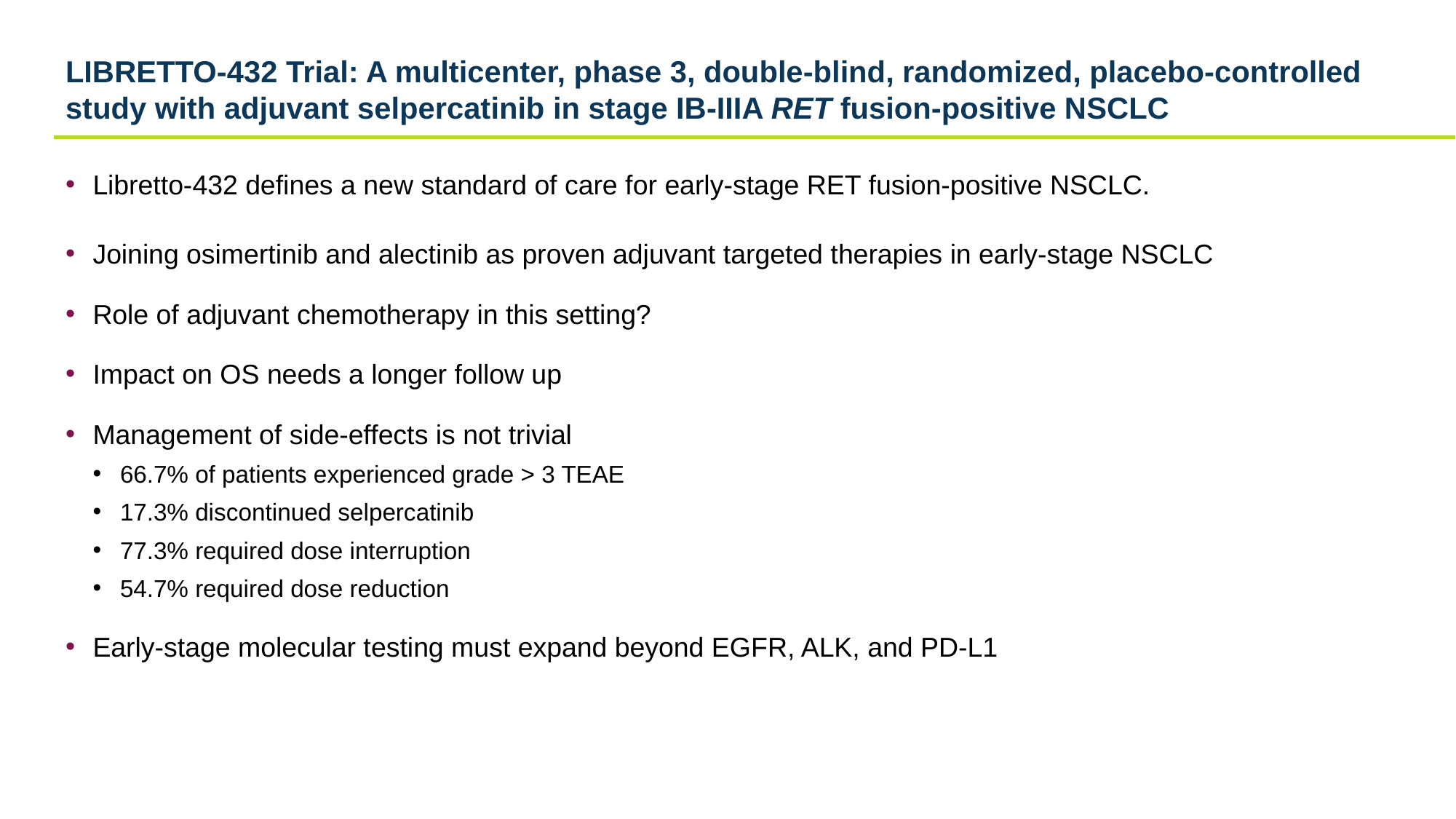

# LIBRETTO-432 Trial: A multicenter, phase 3, double-blind, randomized, placebo-controlled study with adjuvant selpercatinib in stage IB-IIIA RET fusion-positive NSCLC
Libretto-432 defines a new standard of care for early-stage RET fusion-positive NSCLC.
Joining osimertinib and alectinib as proven adjuvant targeted therapies in early-stage NSCLC
Role of adjuvant chemotherapy in this setting?
Impact on OS needs a longer follow up
Management of side-effects is not trivial
66.7% of patients experienced grade > 3 TEAE
17.3% discontinued selpercatinib
77.3% required dose interruption
54.7% required dose reduction
Early-stage molecular testing must expand beyond EGFR, ALK, and PD-L1